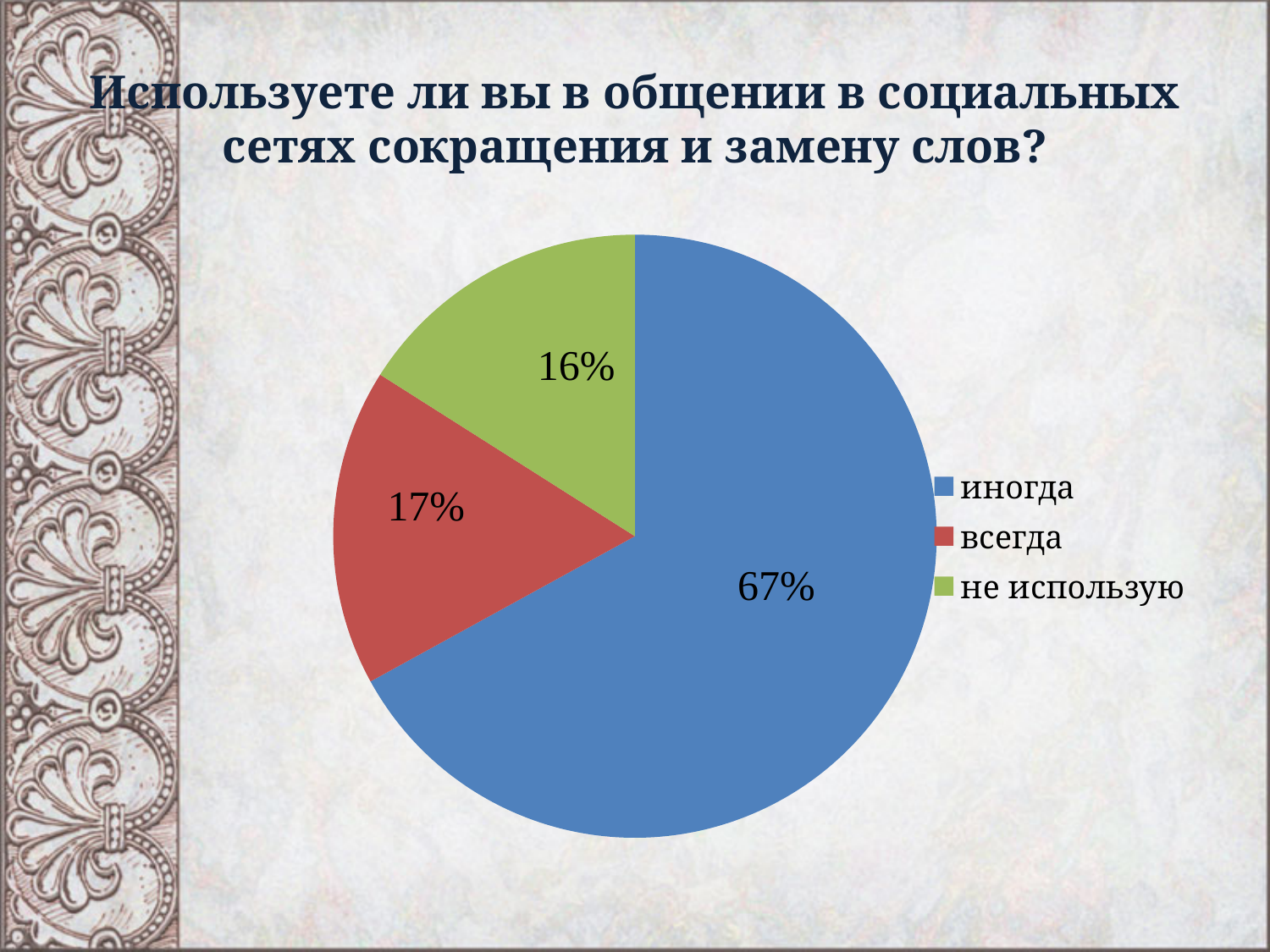

# Используете ли вы в общении в социальных сетях сокращения и замену слов?

### Chart

| Category | Продажи |
|---|---|
| иногда | 67.0 |
| всегда | 17.0 |
| не использую | 16.0 |